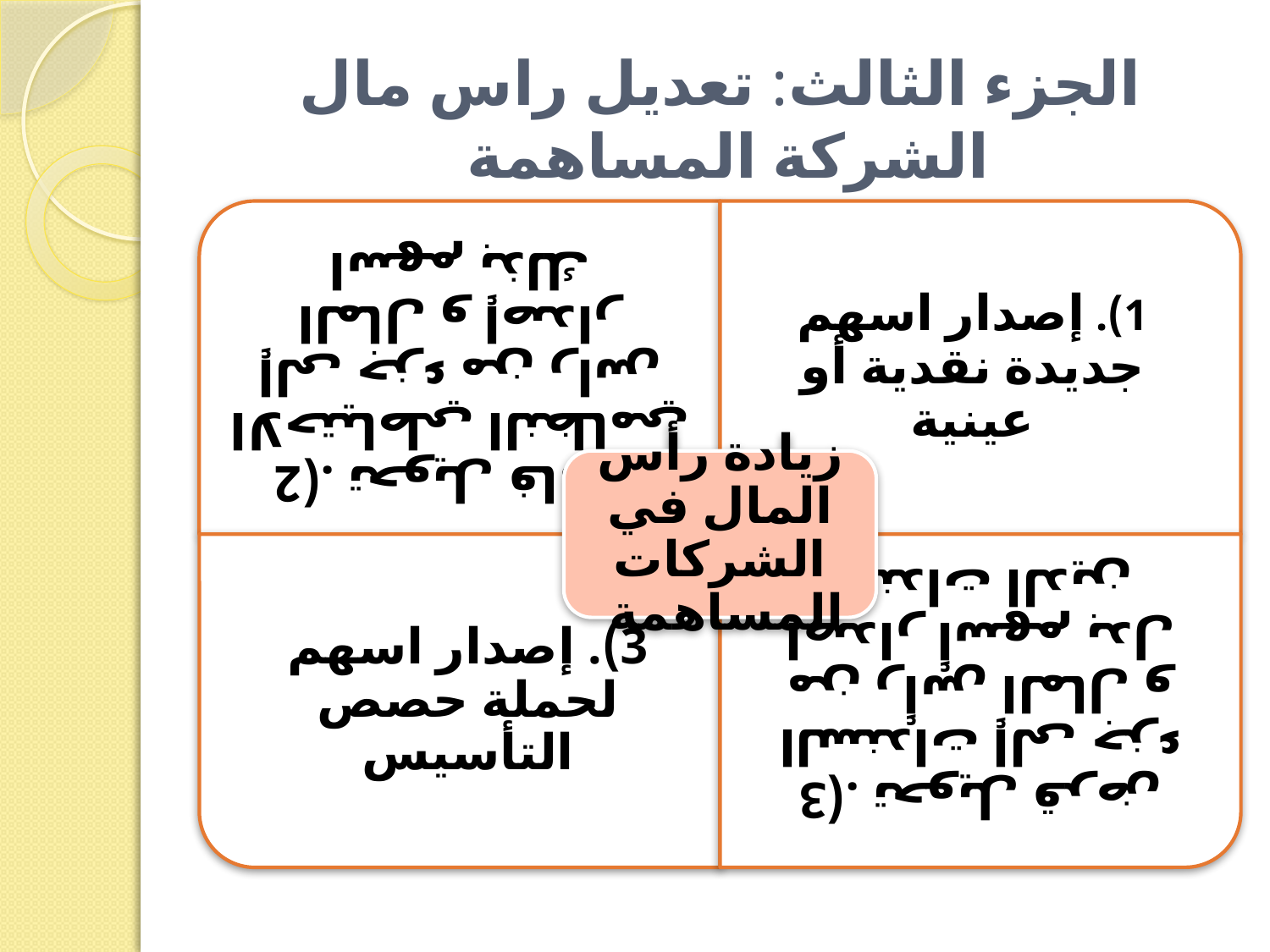

# الجزء الثالث: تعديل راس مال الشركة المساهمة
2). تحويل فائض الاحتياطي النظامي إلى جزء من راس المال و إصدار اسهم بذلك
1). إصدار اسهم جديدة نقدية أو عينية
3). إصدار اسهم لحملة حصص التأسيس
3). تحويل قرض السندات إلى جزء من رأس المال و إصدار أسهم بدل سندات الدين
زيادة رأس المال في الشركات المساهمة